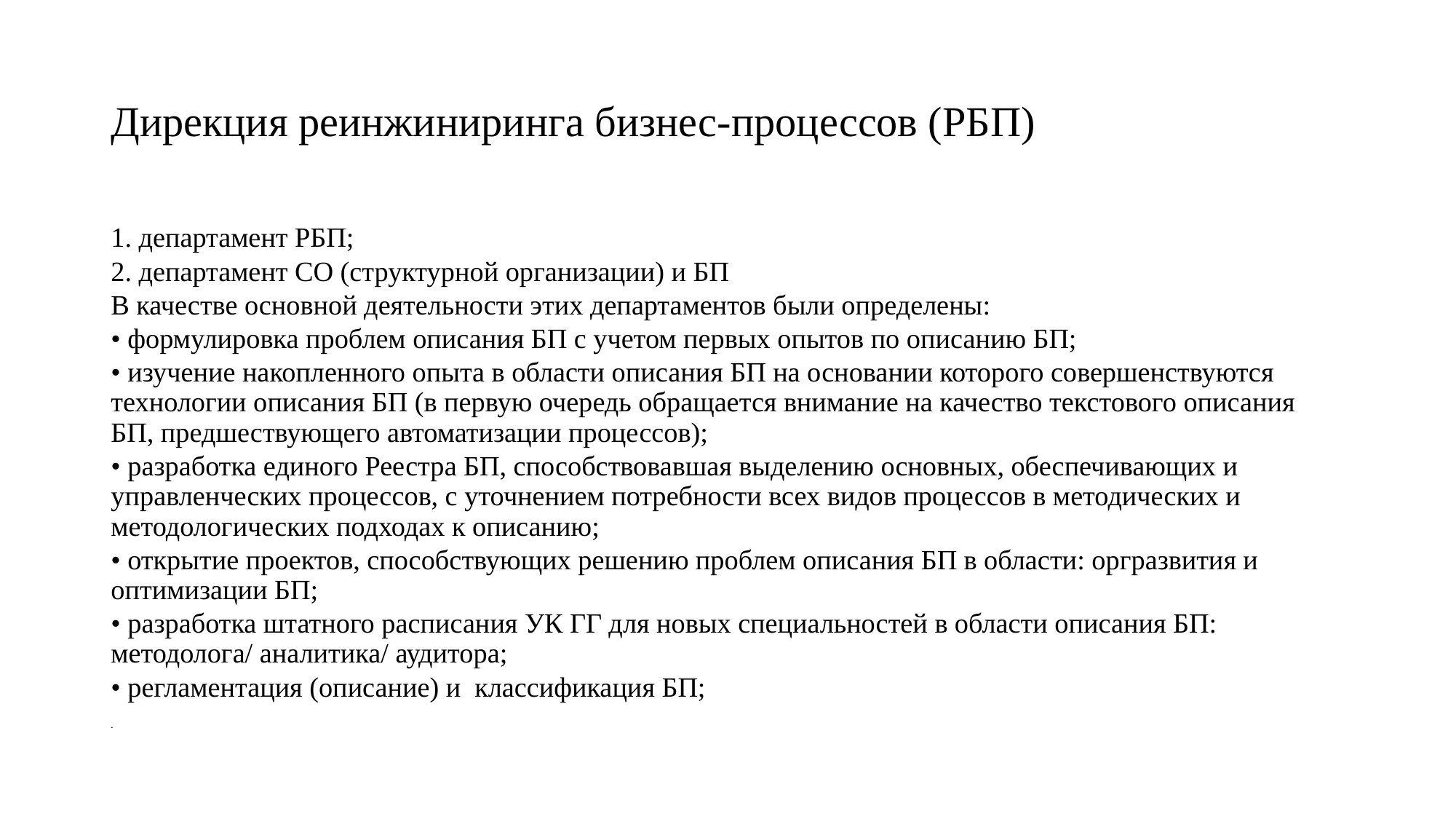

# Дирекция реинжиниринга бизнес-процессов (РБП)
1. департамент РБП;
2. департамент СО (структурной организации) и БП
В качестве основной деятельности этих департаментов были определены:
• формулировка проблем описания БП с учетом первых опытов по описанию БП;
• изучение накопленного опыта в области описания БП на основании которого совершенствуются технологии описания БП (в первую очередь обращается внимание на качество текстового описания БП, предшествующего автоматизации процессов);
• разработка единого Реестра БП, способствовавшая выделению основных, обеспечивающих и управленческих процессов, с уточнением потребности всех видов процессов в методических и методологических подходах к описанию;
• открытие проектов, способствующих решению проблем описания БП в области: оргразвития и оптимизации БП;
• разработка штатного расписания УК ГГ для новых специальностей в области описания БП: методолога/ аналитика/ аудитора;
• регламентация (описание) и  классификация БП;

.